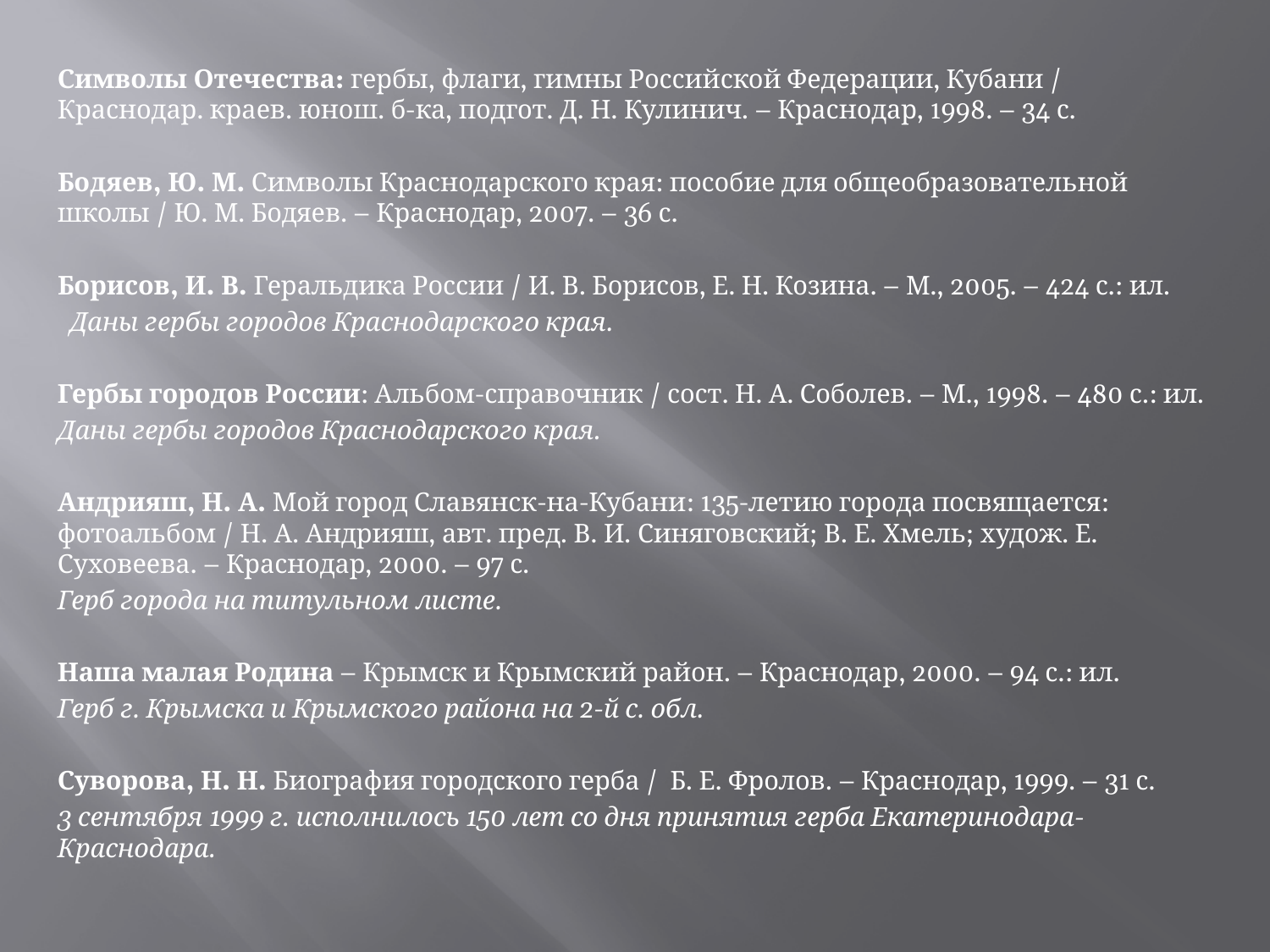

Символы Отечества: гербы, флаги, гимны Российской Федерации, Кубани / Краснодар. краев. юнош. б-ка, подгот. Д. Н. Кулинич. – Краснодар, 1998. – 34 с.

Бодяев, Ю. М. Символы Краснодарского края: пособие для общеобразовательной школы / Ю. М. Бодяев. – Краснодар, 2007. – 36 с.

Борисов, И. В. Геральдика России / И. В. Борисов, Е. Н. Козина. – М., 2005. – 424 с.: ил.
	  Даны гербы городов Краснодарского края.

Гербы городов России: Альбом-справочник / сост. Н. А. Соболев. – М., 1998. – 480 с.: ил.
Даны гербы городов Краснодарского края.

Андрияш, Н. А. Мой город Славянск-на-Кубани: 135-летию города посвящается: фотоальбом / Н. А. Андрияш, авт. пред. В. И. Синяговский; В. Е. Хмель; худож. Е. Суховеева. – Краснодар, 2000. – 97 с.
	Герб города на титульном листе.

Наша малая Родина – Крымск и Крымский район. – Краснодар, 2000. – 94 с.: ил.
Герб г. Крымска и Крымского района на 2-й с. обл.

Суворова, Н. Н. Биография городского герба /  Б. Е. Фролов. – Краснодар, 1999. – 31 с.
	3 сентября 1999 г. исполнилось 150 лет со дня принятия герба Екатеринодара-  Краснодара.